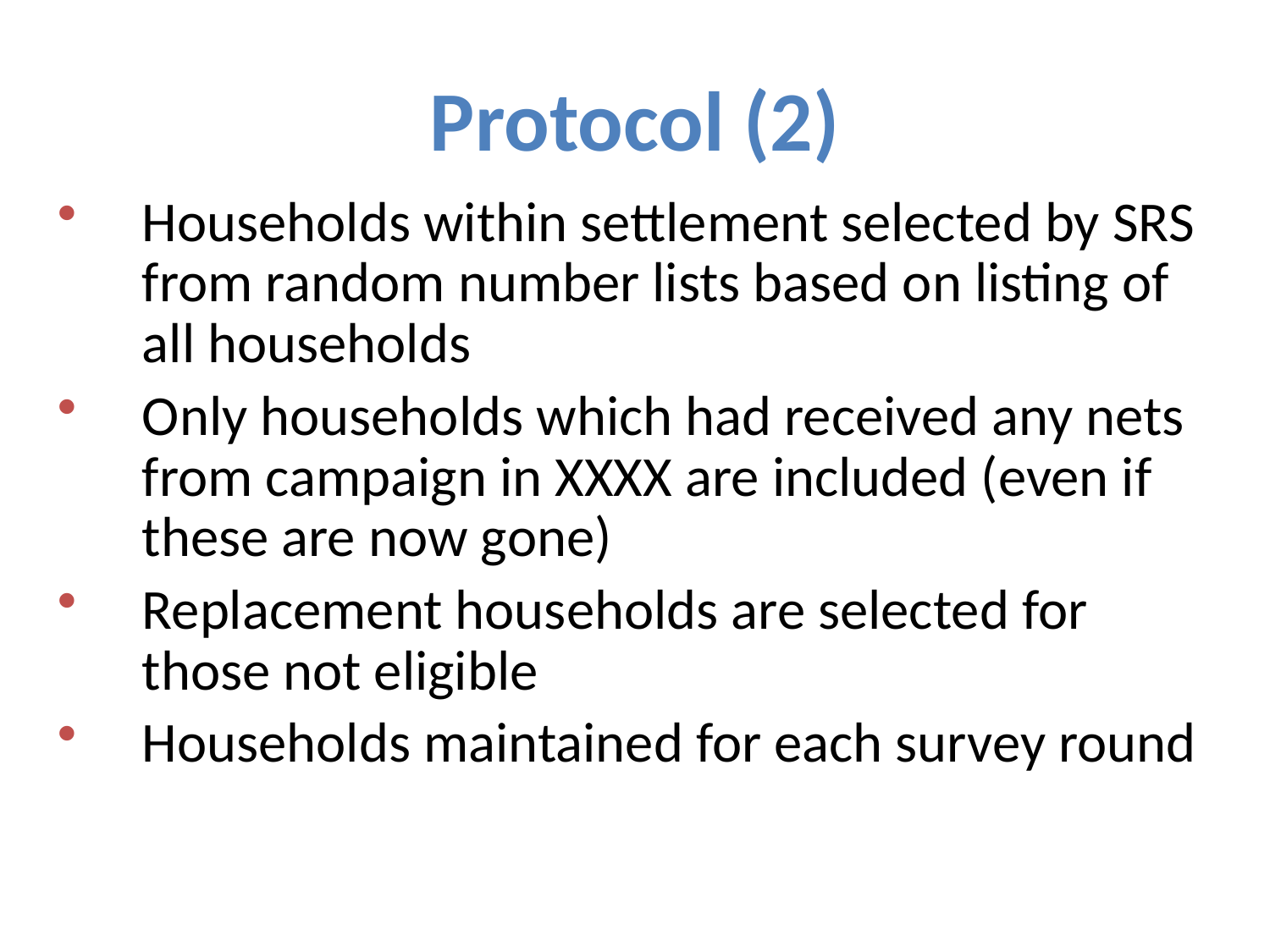

Protocol (2)
Households within settlement selected by SRS from random number lists based on listing of all households
Only households which had received any nets from campaign in XXXX are included (even if these are now gone)
Replacement households are selected for those not eligible
Households maintained for each survey round